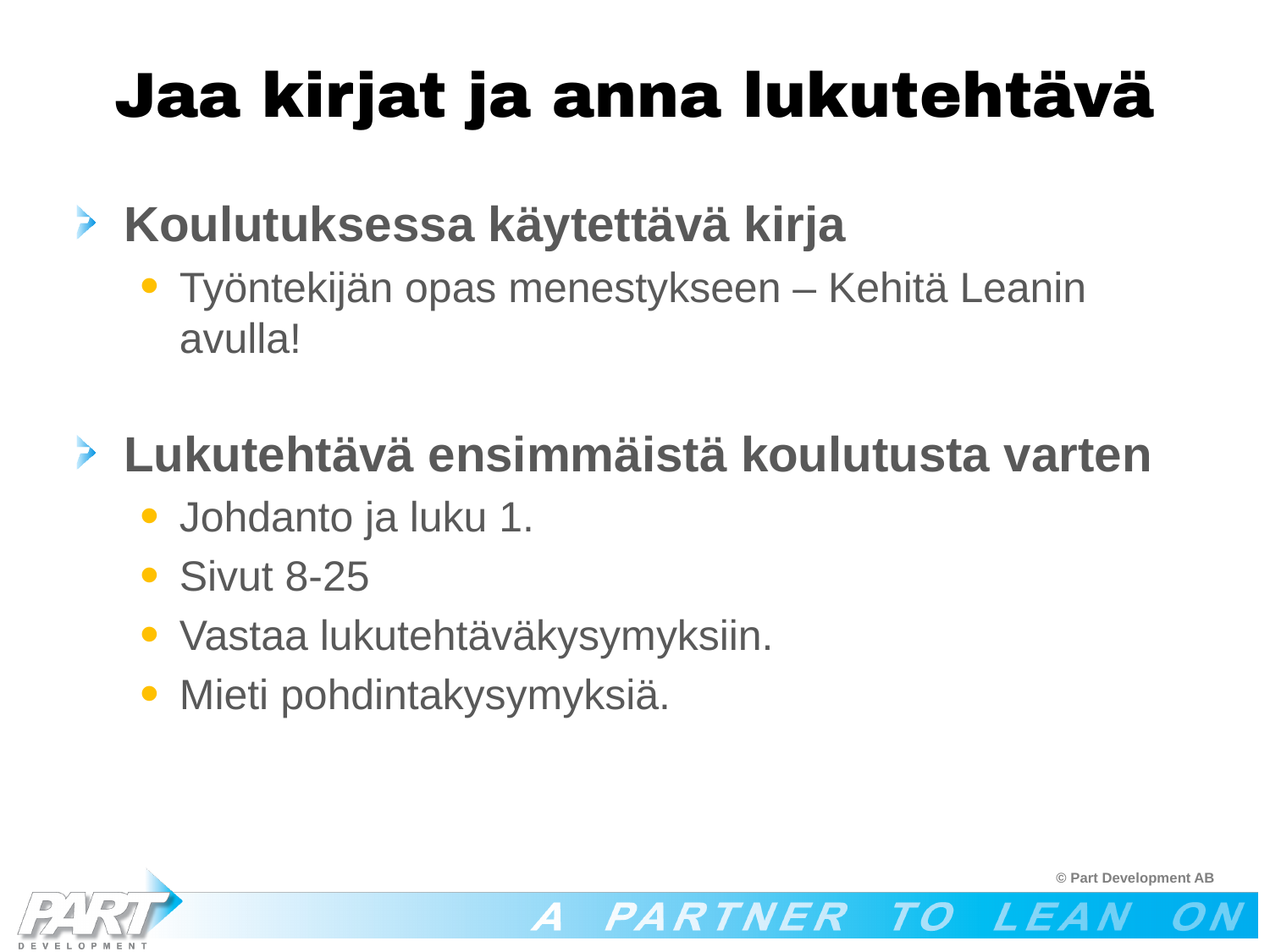

# Jaa kirjat ja anna lukutehtävä
Koulutuksessa käytettävä kirja
Työntekijän opas menestykseen – Kehitä Leanin avulla!
Lukutehtävä ensimmäistä koulutusta varten
Johdanto ja luku 1.
Sivut 8-25
Vastaa lukutehtäväkysymyksiin.
Mieti pohdintakysymyksiä.